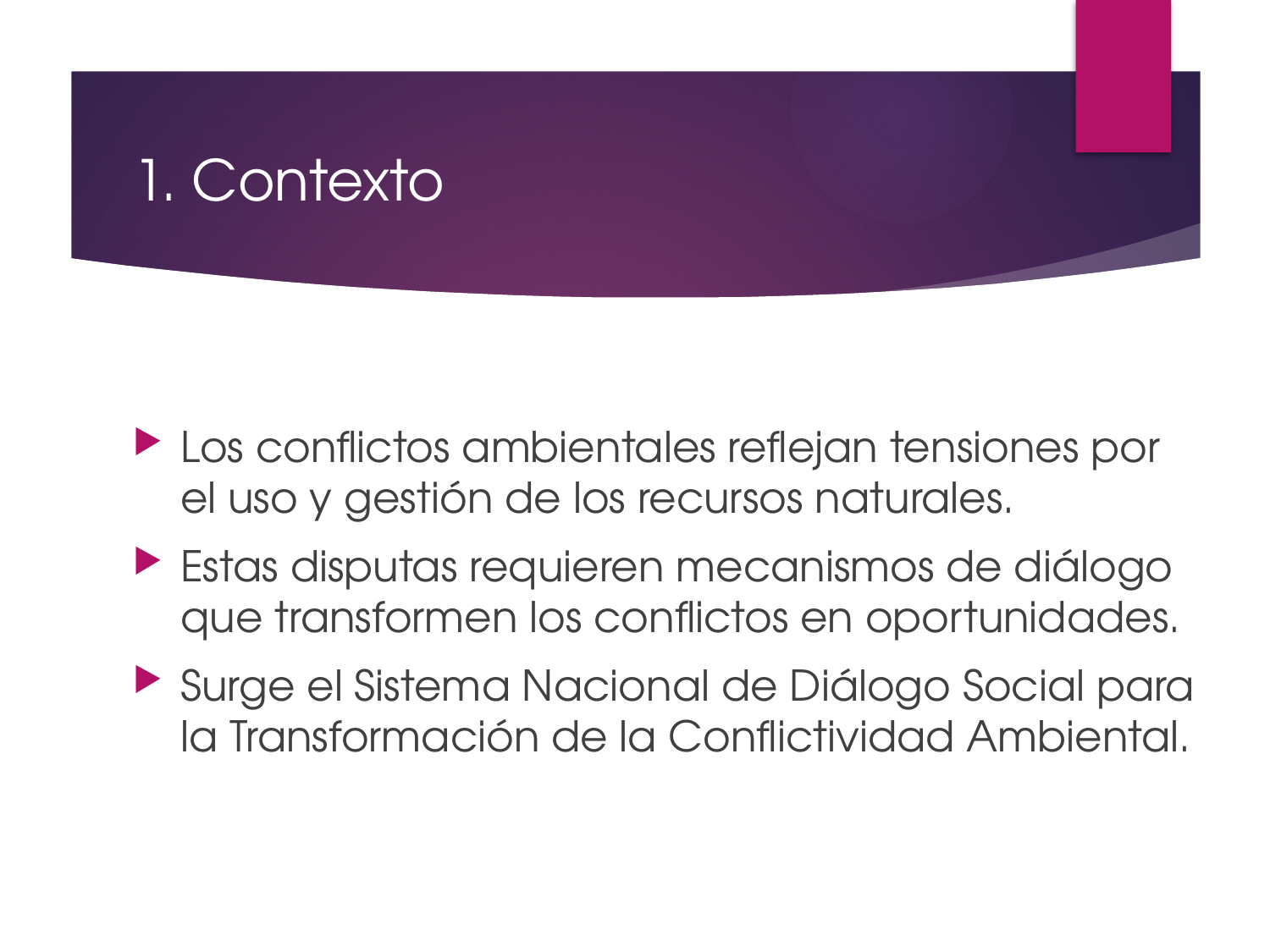

# 1. Contexto

Los conflictos ambientales reflejan tensiones por el uso y gestión de los recursos naturales.
Estas disputas requieren mecanismos de diálogo que transformen los conflictos en oportunidades.
Surge el Sistema Nacional de Diálogo Social para la Transformación de la Conflictividad Ambiental.